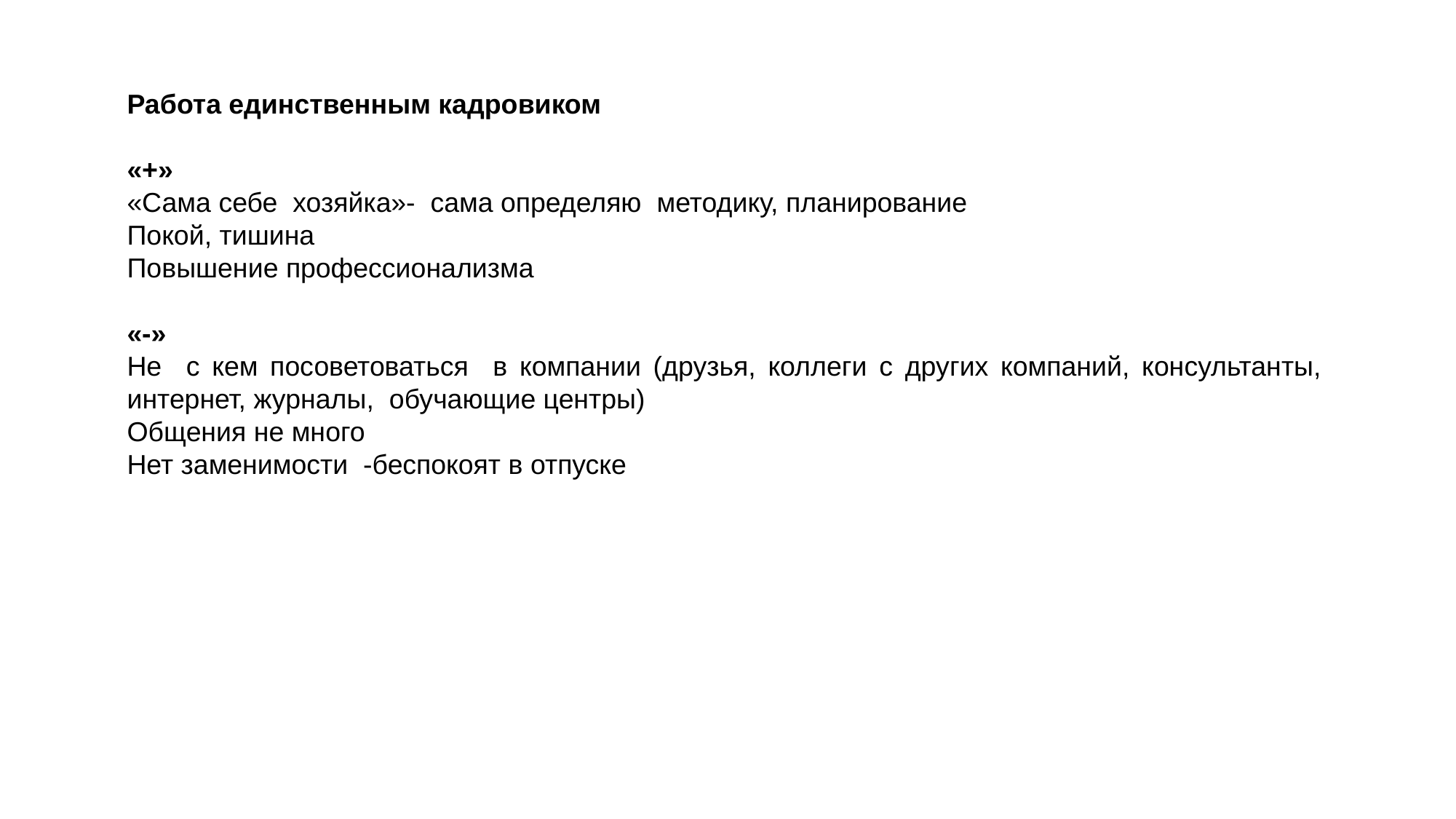

Работа единственным кадровиком

«+»
«Сама себе  хозяйка»-  сама определяю  методику, планирование
Покой, тишина
Повышение профессионализма

«-»
Не  с кем посоветоваться  в компании (друзья, коллеги с других компаний, консультанты,  интернет, журналы,  обучающие центры)
Общения не много
Нет заменимости  -беспокоят в отпуске
Дипломы